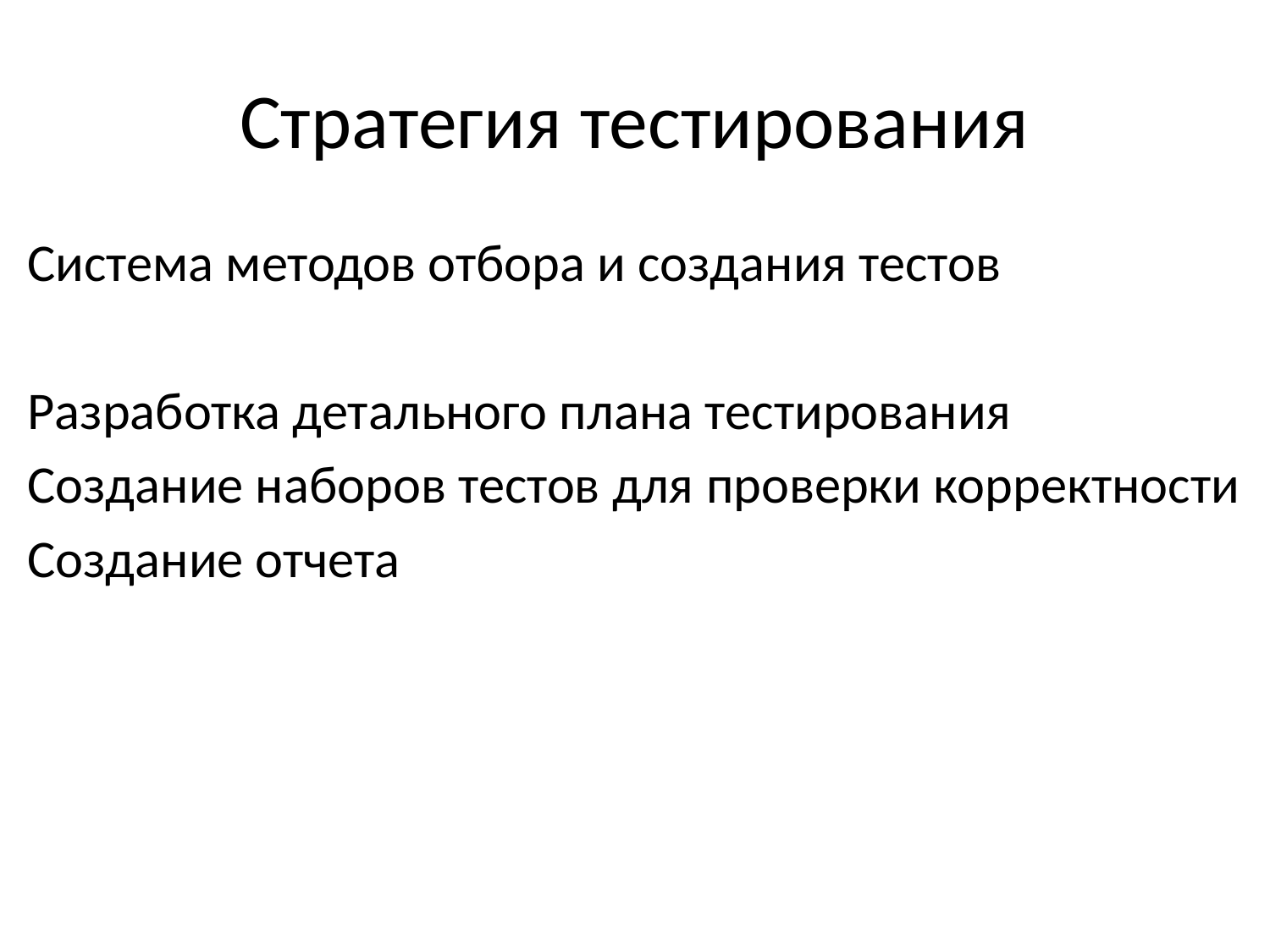

# Стратегия тестирования
Система методов отбора и создания тестов

Разработка детального плана тестирования
Создание наборов тестов для проверки корректности
Создание отчета